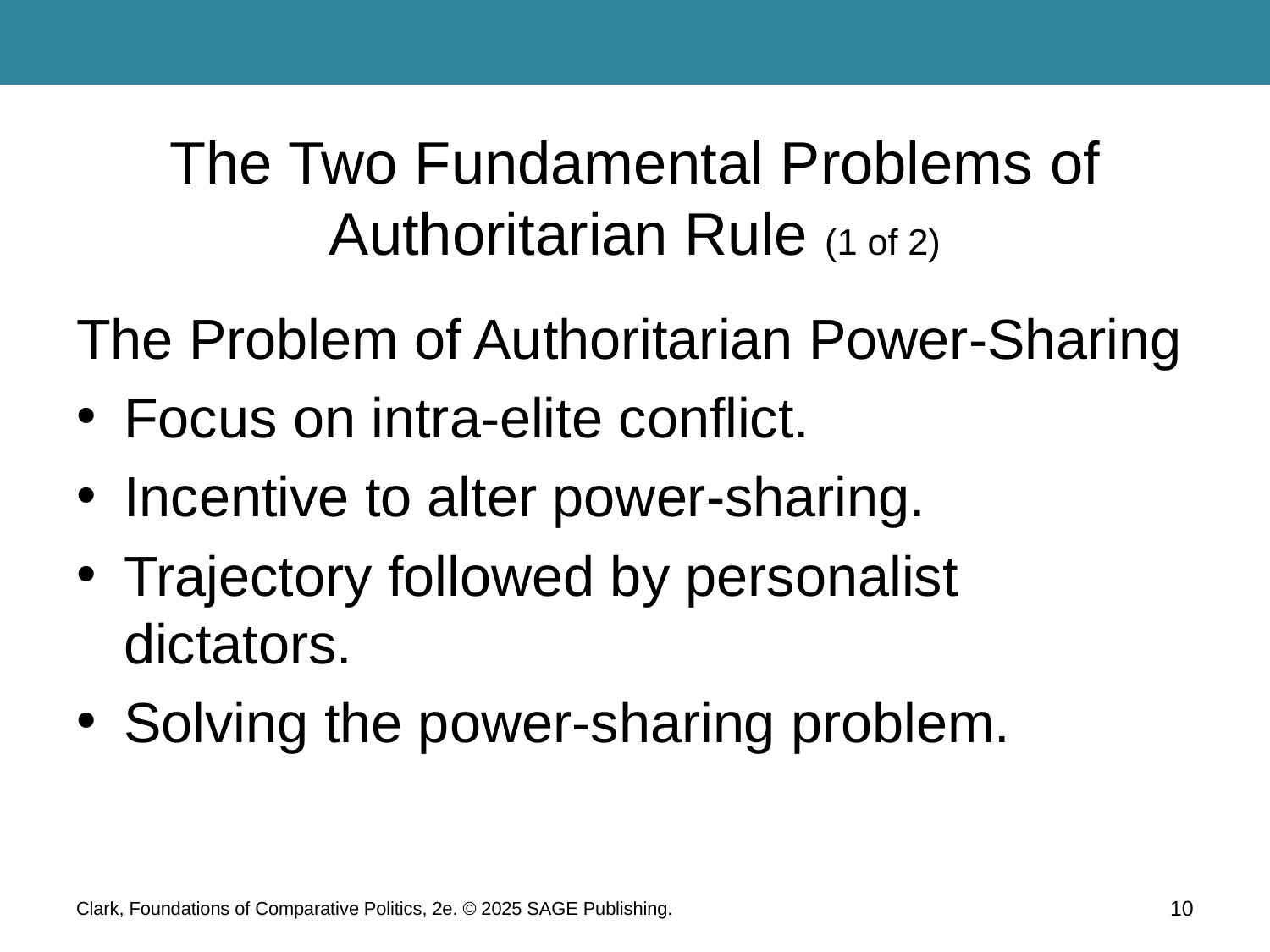

# The Two Fundamental Problems of Authoritarian Rule (1 of 2)
The Problem of Authoritarian Power-Sharing
Focus on intra-elite conflict.
Incentive to alter power-sharing.
Trajectory followed by personalist dictators.
Solving the power-sharing problem.
Clark, Foundations of Comparative Politics, 2e. © 2025 SAGE Publishing.
10